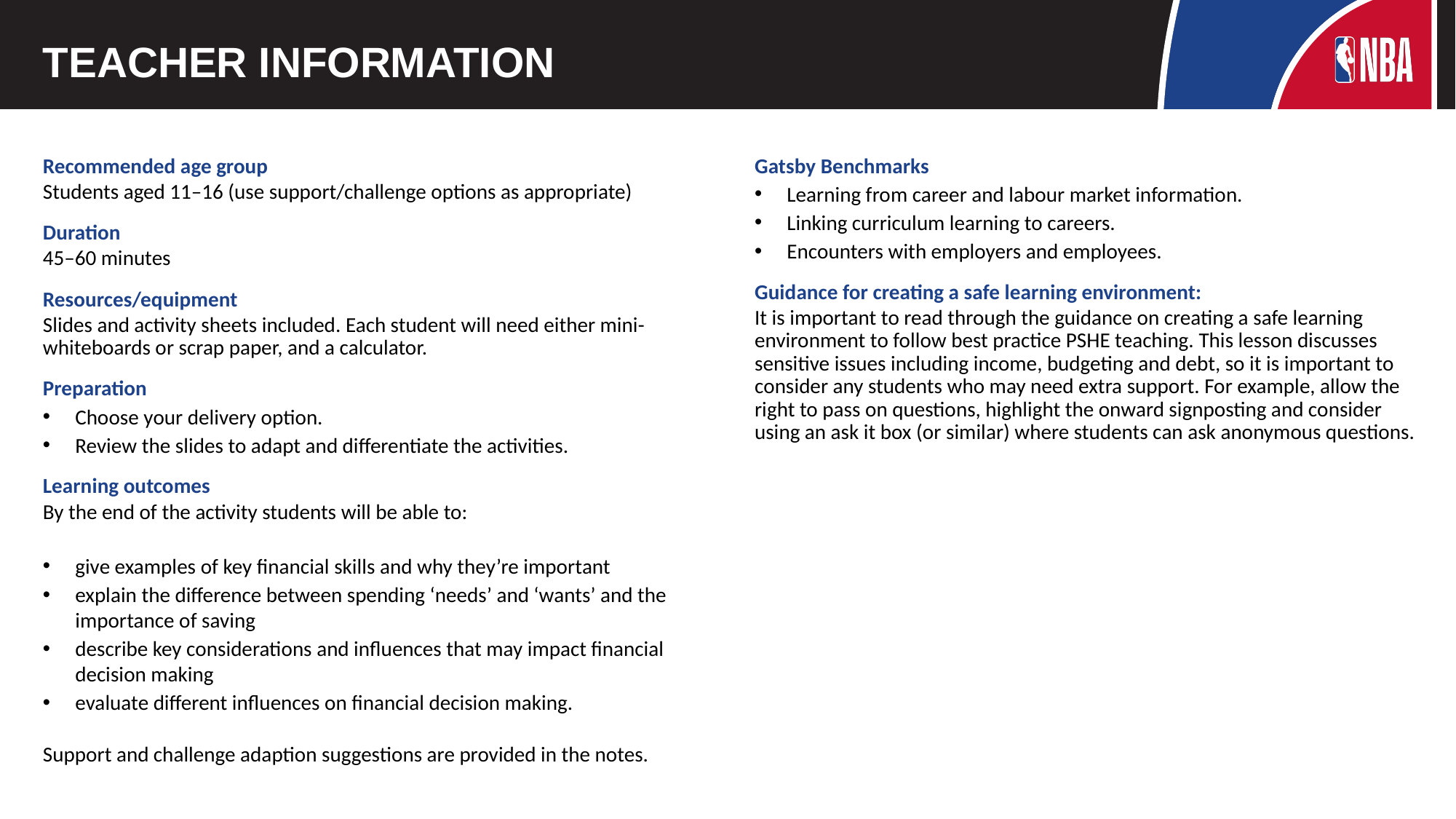

# TEACHER INFORMATION
Recommended age group
Students aged 11–16 (use support/challenge options as appropriate)
Duration
45–60 minutes
Resources/equipment
Slides and activity sheets included. Each student will need either mini-whiteboards or scrap paper, and a calculator.
Preparation
Choose your delivery option.
Review the slides to adapt and differentiate the activities.
Learning outcomes
By the end of the activity students will be able to:

give examples of key financial skills and why they’re important
explain the difference between spending ‘needs’ and ‘wants’ and the importance of saving
describe key considerations and influences that may impact financial decision making
evaluate different influences on financial decision making.

Support and challenge adaption suggestions are provided in the notes.
Gatsby Benchmarks
Learning from career and labour market information.
Linking curriculum learning to careers.
Encounters with employers and employees.
Guidance for creating a safe learning environment:
It is important to read through the guidance on creating a safe learning environment to follow best practice PSHE teaching. This lesson discusses sensitive issues including income, budgeting and debt, so it is important to consider any students who may need extra support. For example, allow the right to pass on questions, highlight the onward signposting and consider using an ask it box (or similar) where students can ask anonymous questions.